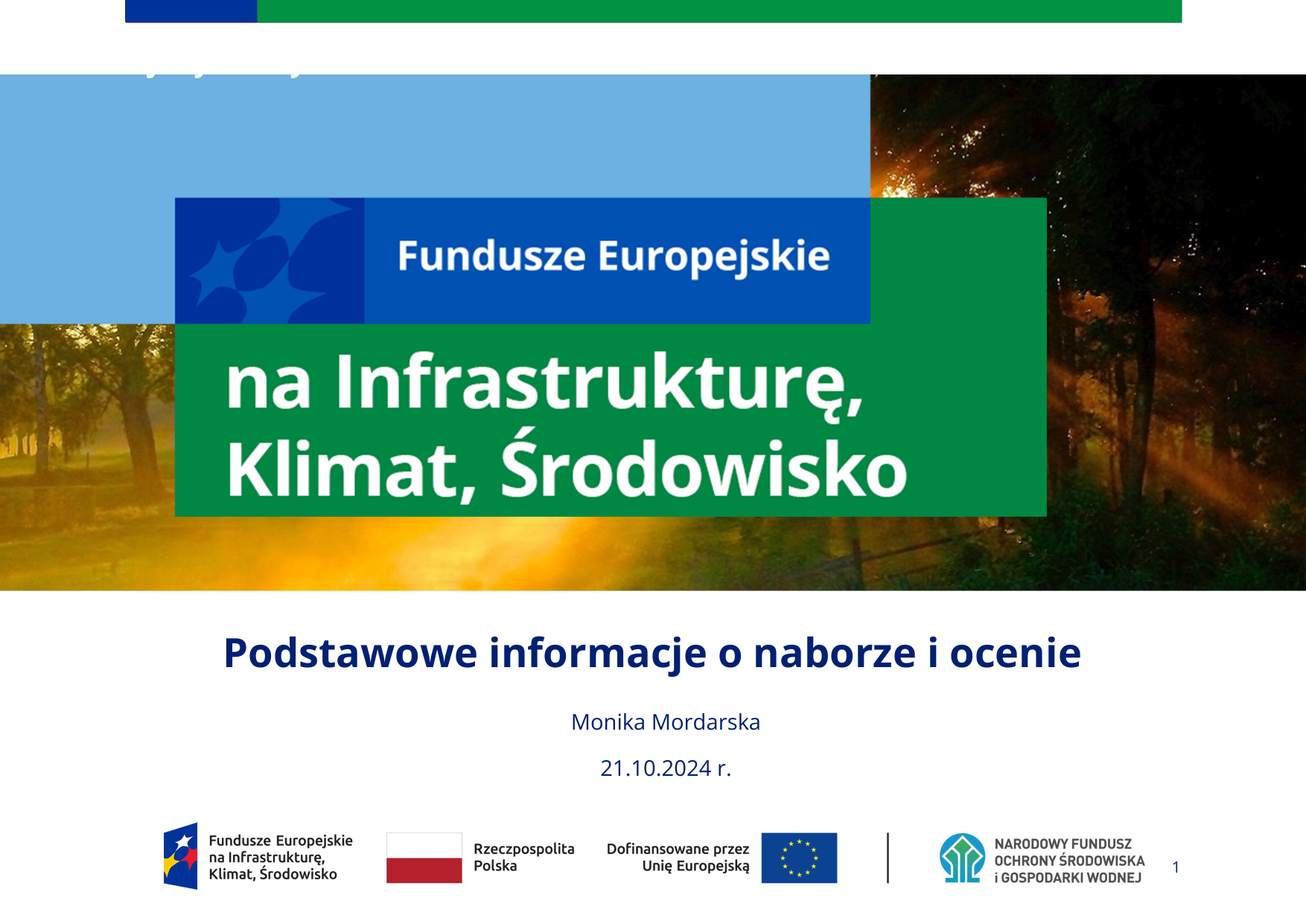

# Slajd tytułowy
Podstawowe informacje o naborze i ocenie
Monika Mordarska
21.10.2024 r.
1